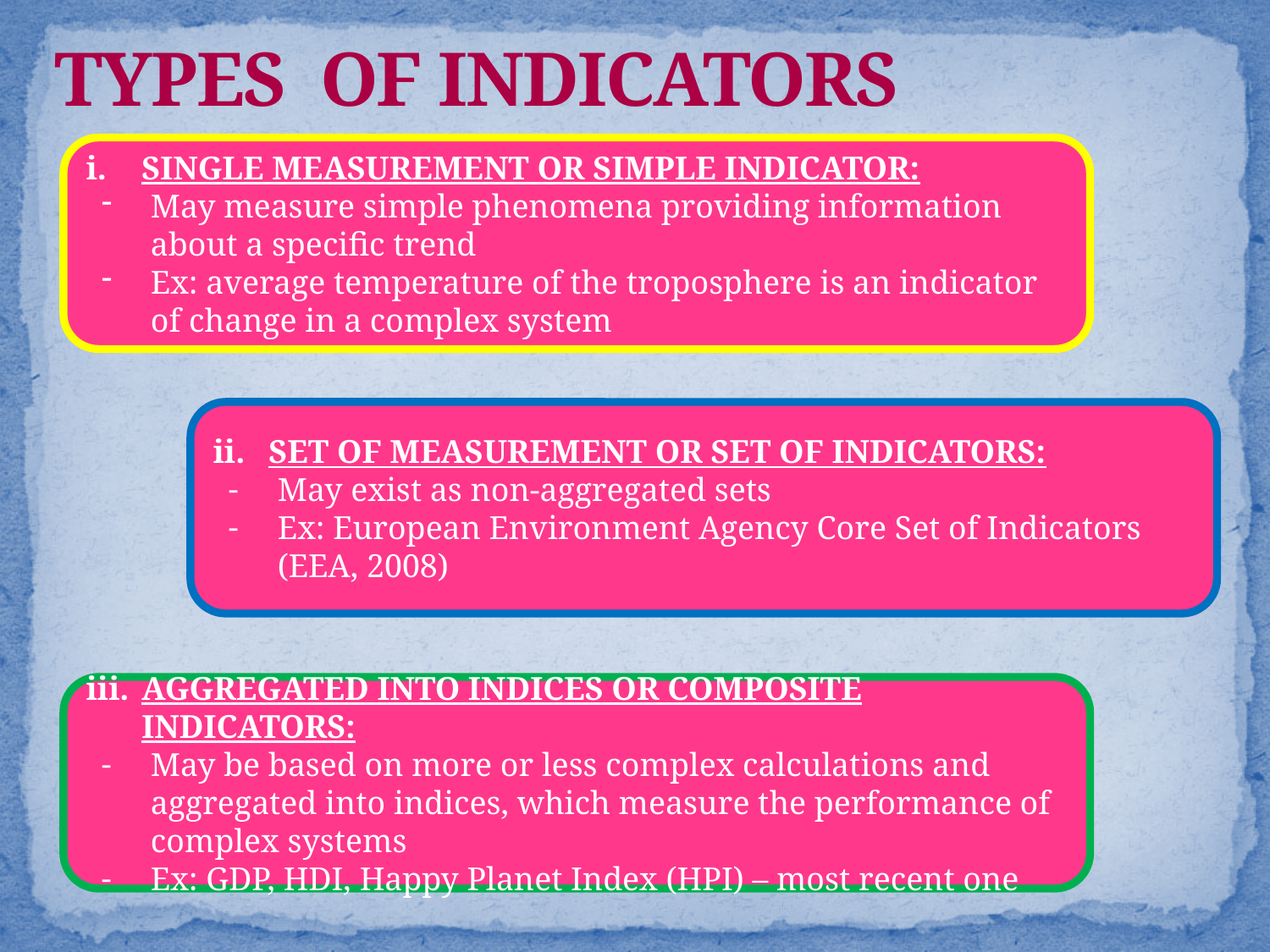

# TYPES  OF INDICATORS
SINGLE MEASUREMENT OR SIMPLE INDICATOR:
May measure simple phenomena providing information about a specific trend
Ex: average temperature of the troposphere is an indicator of change in a complex system
SET OF MEASUREMENT OR SET OF INDICATORS:
May exist as non-aggregated sets
Ex: European Environment Agency Core Set of Indicators (EEA, 2008)
AGGREGATED INTO INDICES OR COMPOSITE INDICATORS:
May be based on more or less complex calculations and aggregated into indices, which measure the performance of complex systems
Ex: GDP, HDI, Happy Planet Index (HPI) – most recent one